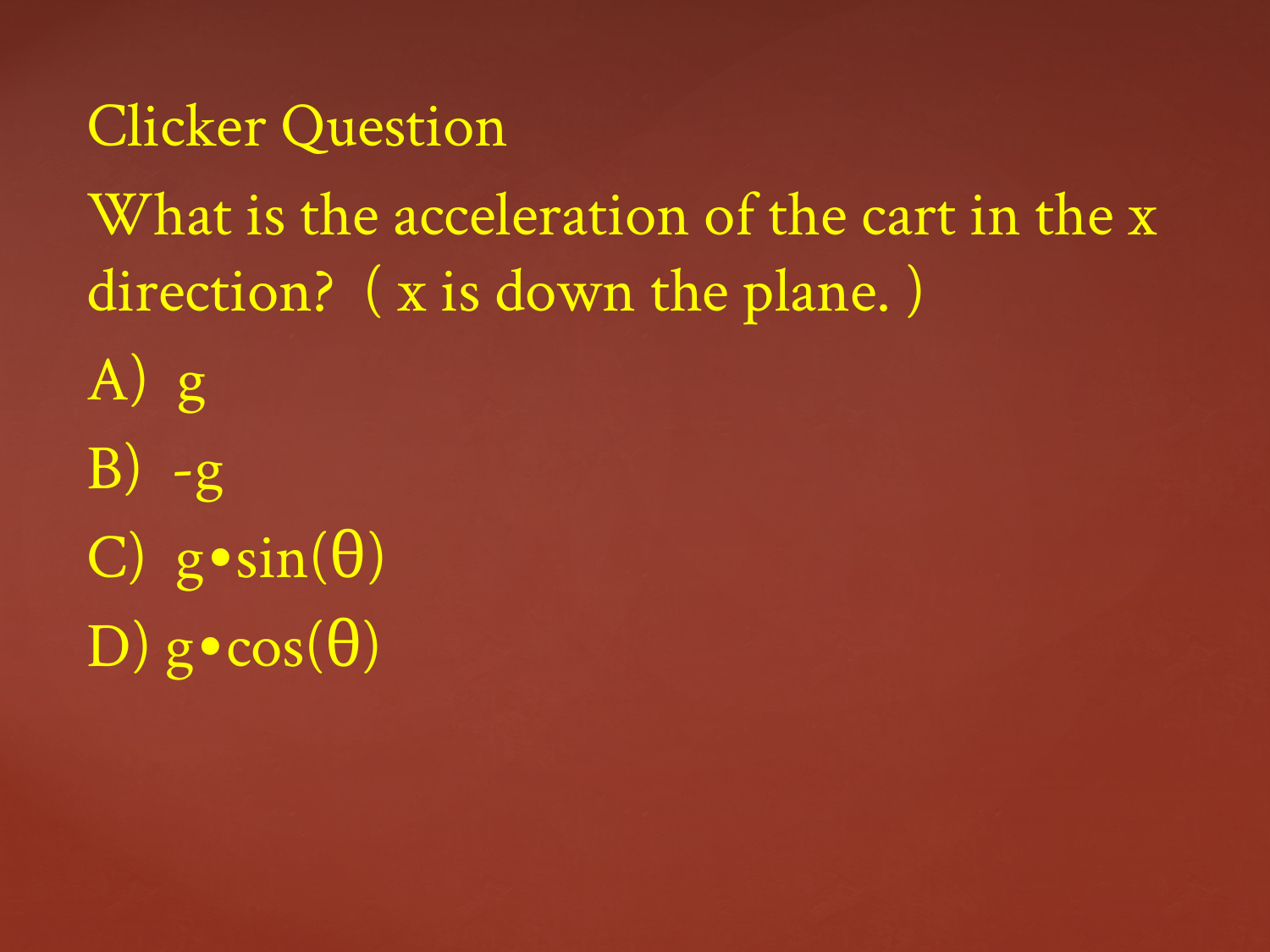

Clicker Question
What is the acceleration of the cart in the x direction?  ( x is down the plane. )
A)  g
B)  -g
C)  g∙sin(θ)
D) g∙cos(θ)